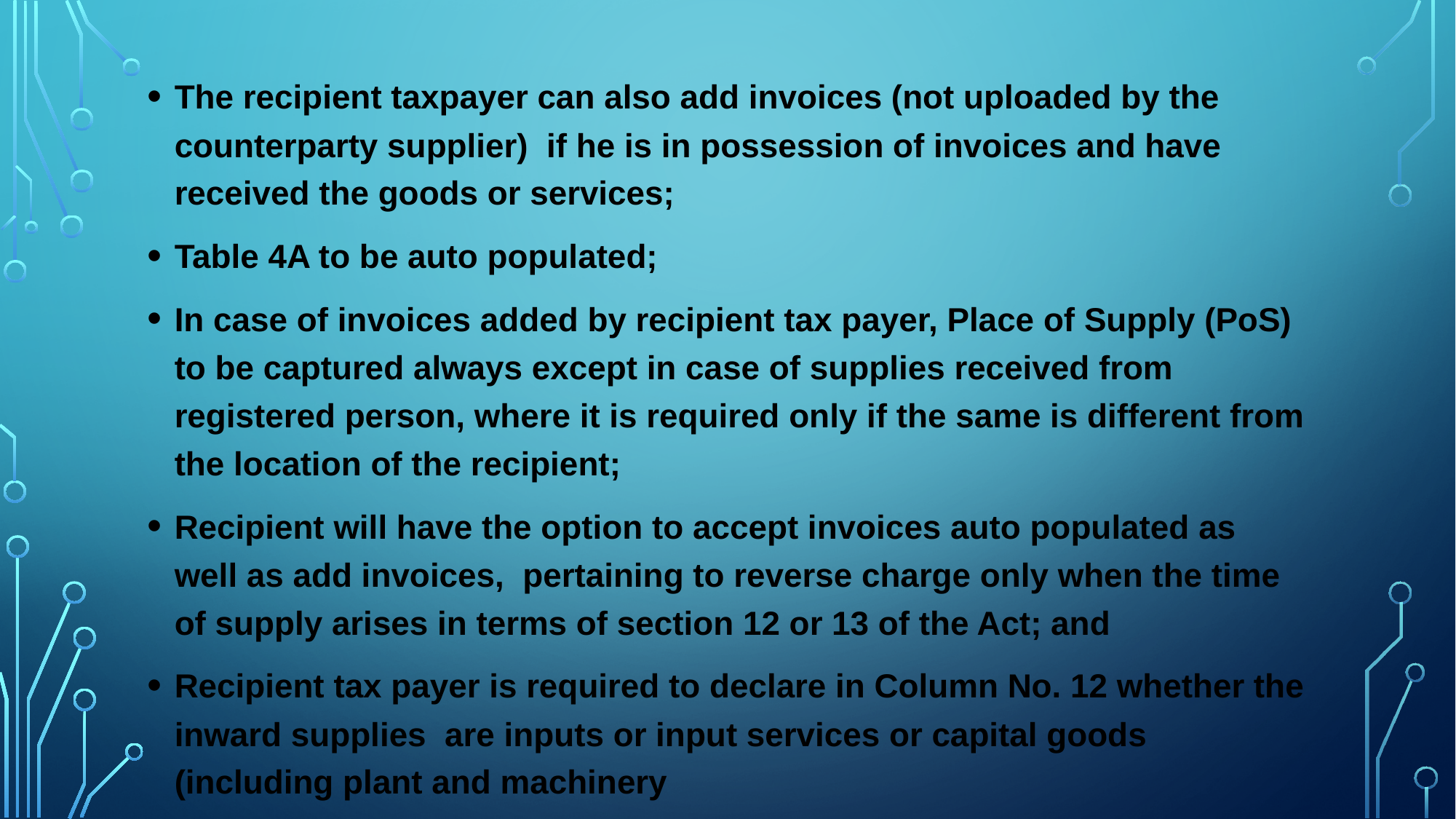

The recipient taxpayer can also add invoices (not uploaded by the counterparty supplier)  if he is in possession of invoices and have received the goods or services;
Table 4A to be auto populated;
In case of invoices added by recipient tax payer, Place of Supply (PoS) to be captured always except in case of supplies received from registered person, where it is required only if the same is different from the location of the recipient;
Recipient will have the option to accept invoices auto populated as well as add invoices,  pertaining to reverse charge only when the time of supply arises in terms of section 12 or 13 of the Act; and
Recipient tax payer is required to declare in Column No. 12 whether the inward supplies  are inputs or input services or capital goods (including plant and machinery